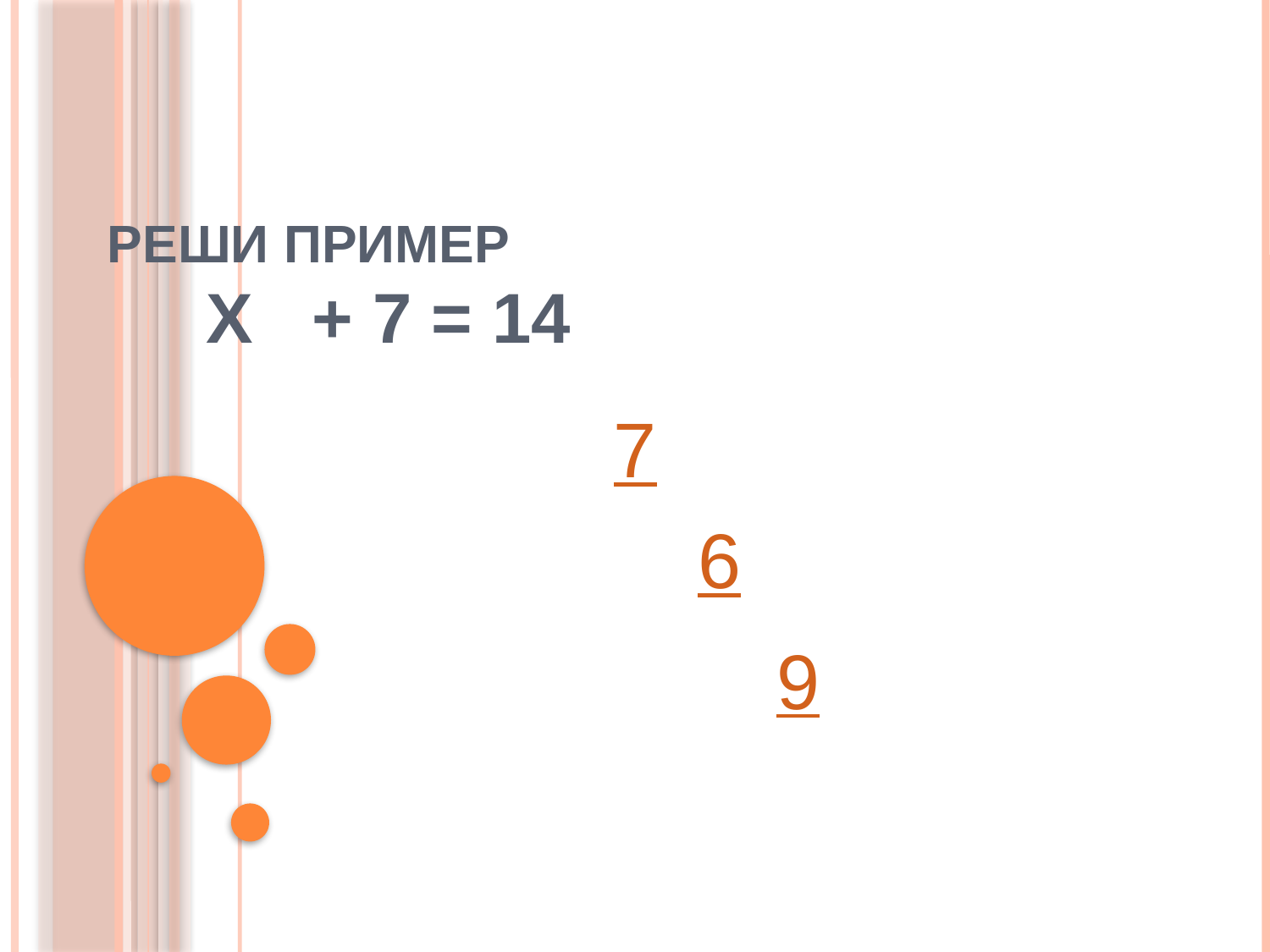

# Реши пример
 Х   + 7 = 14
7
6
9